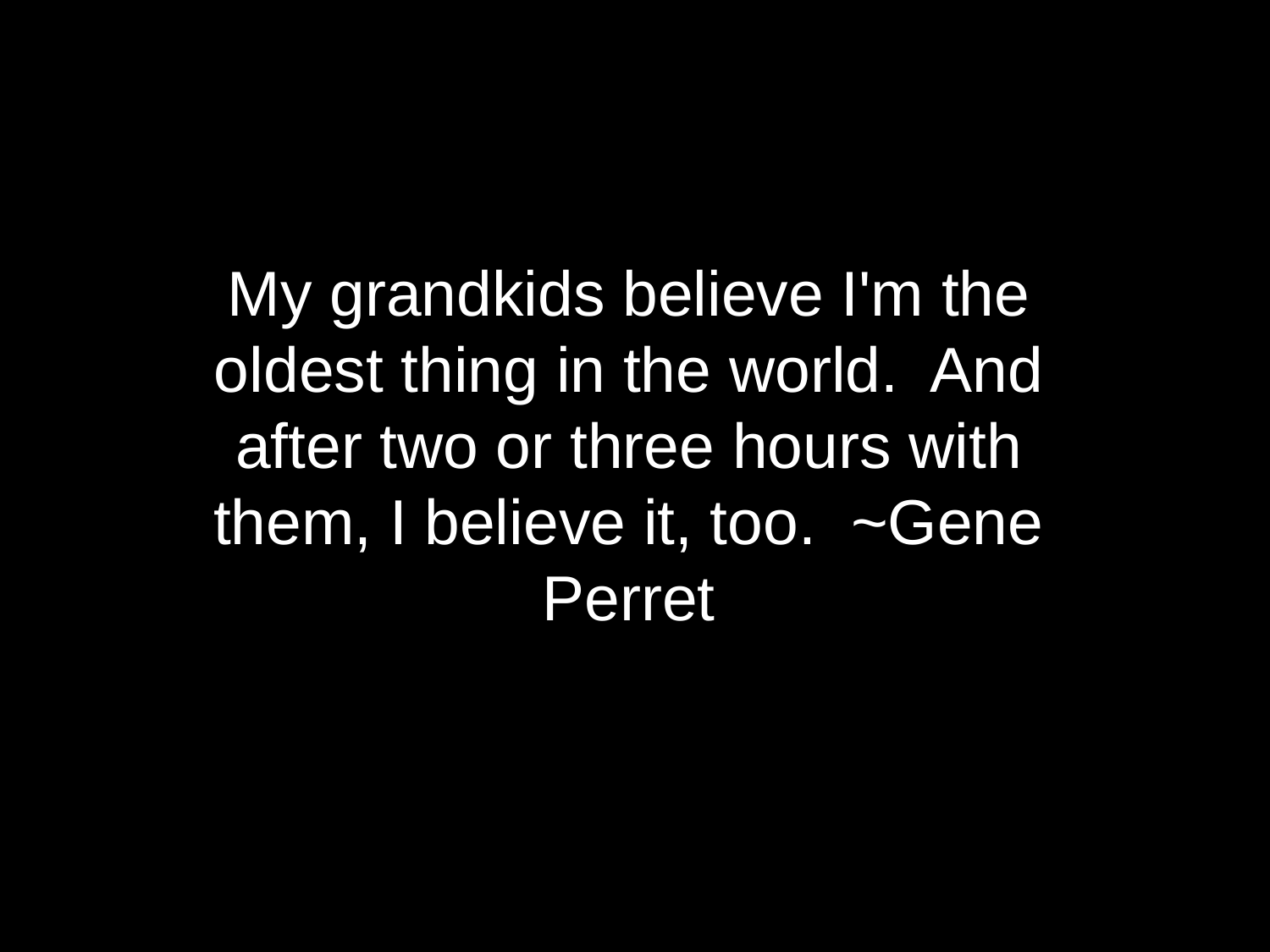

My grandkids believe I'm the oldest thing in the world.  And after two or three hours with them, I believe it, too.  ~Gene Perret